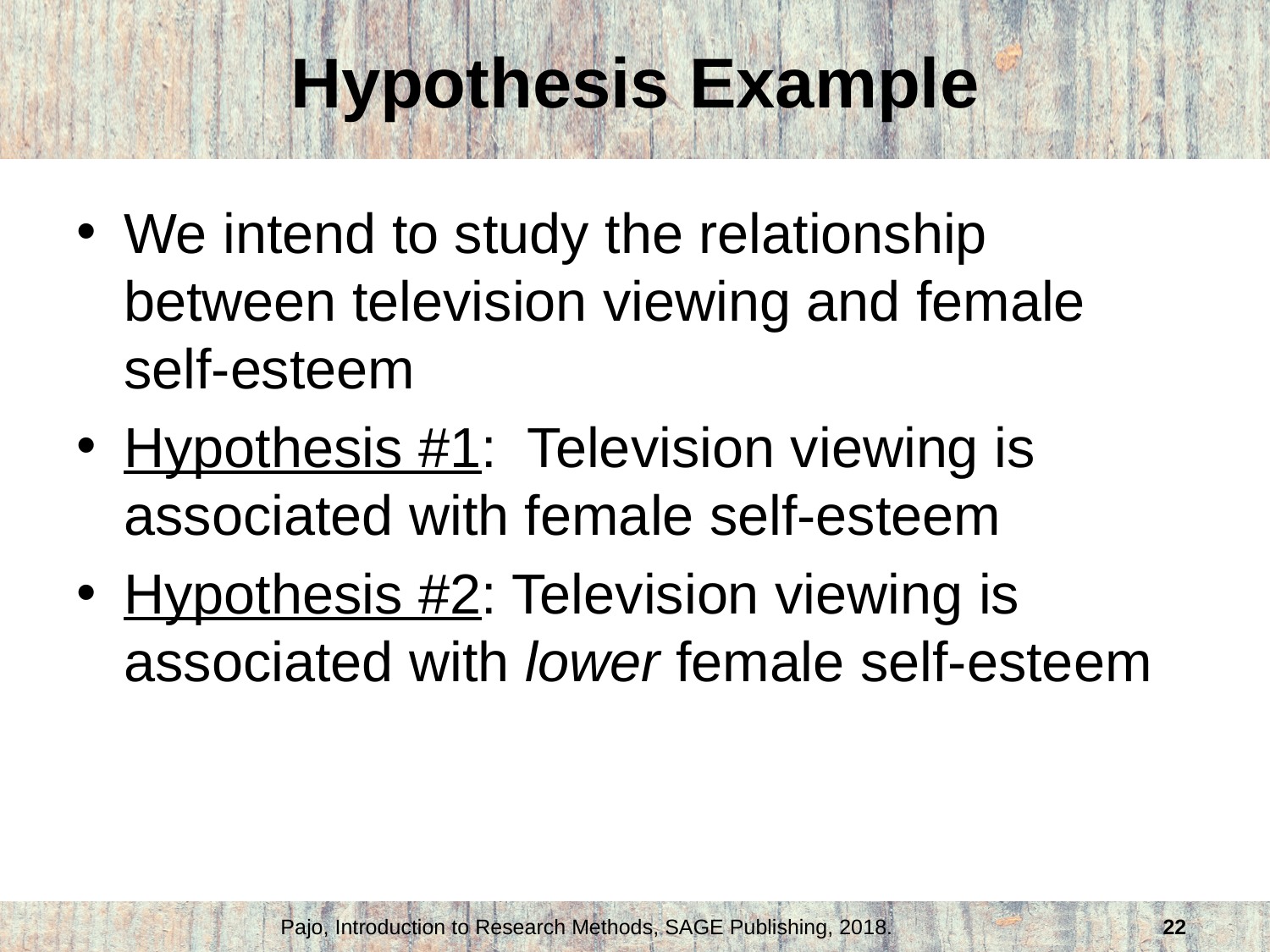

# Hypothesis Example
We intend to study the relationship between television viewing and female self-esteem
Hypothesis #1:  Television viewing is associated with female self-esteem
Hypothesis #2: Television viewing is associated with lower female self-esteem
Pajo, Introduction to Research Methods, SAGE Publishing, 2018.
22